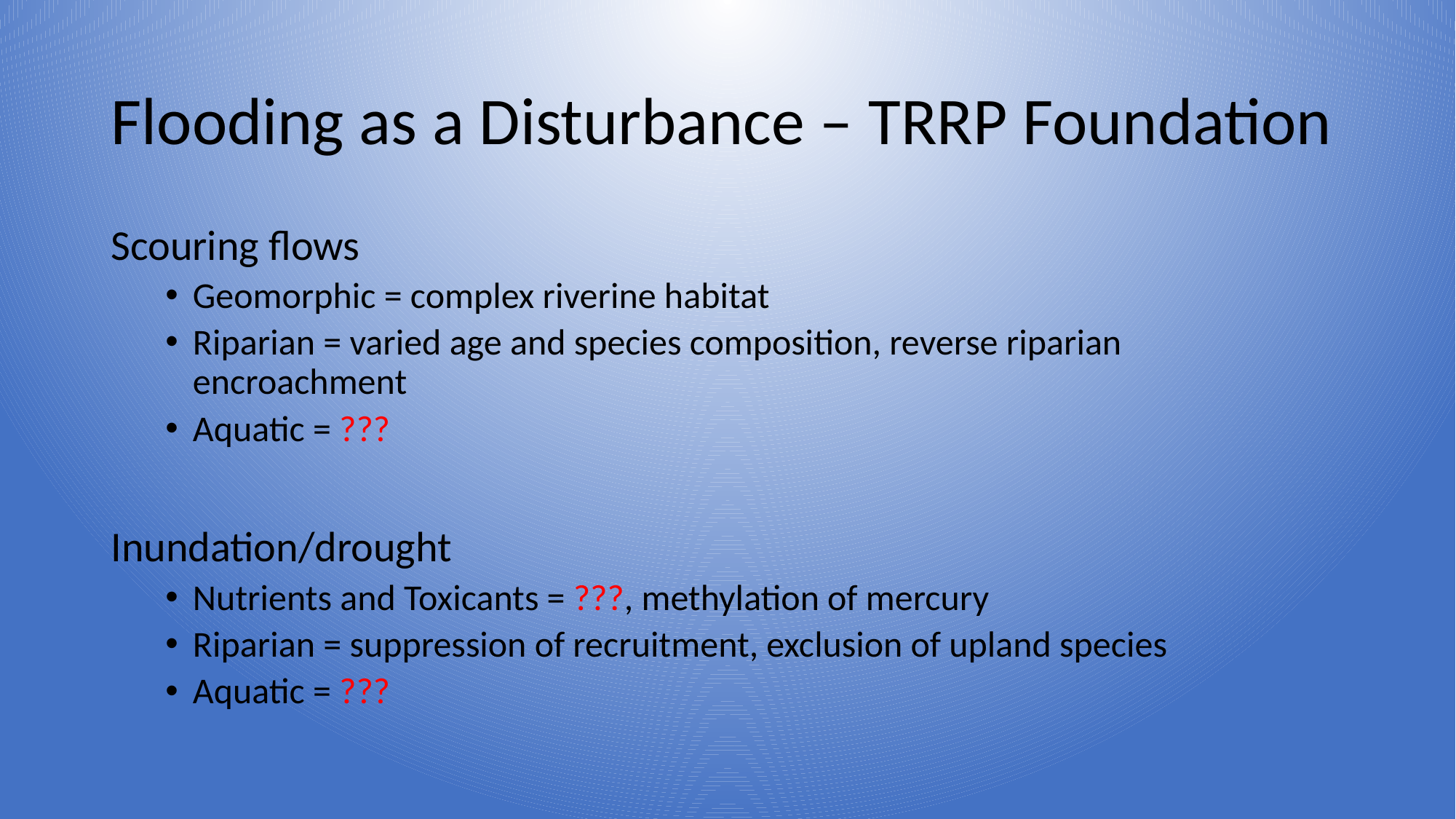

# Flooding as a Disturbance – TRRP Foundation
Scouring flows
Geomorphic = complex riverine habitat
Riparian = varied age and species composition, reverse riparian encroachment
Aquatic = ???

Inundation/drought
Nutrients and Toxicants = ???, methylation of mercury
Riparian = suppression of recruitment, exclusion of upland species
Aquatic = ???